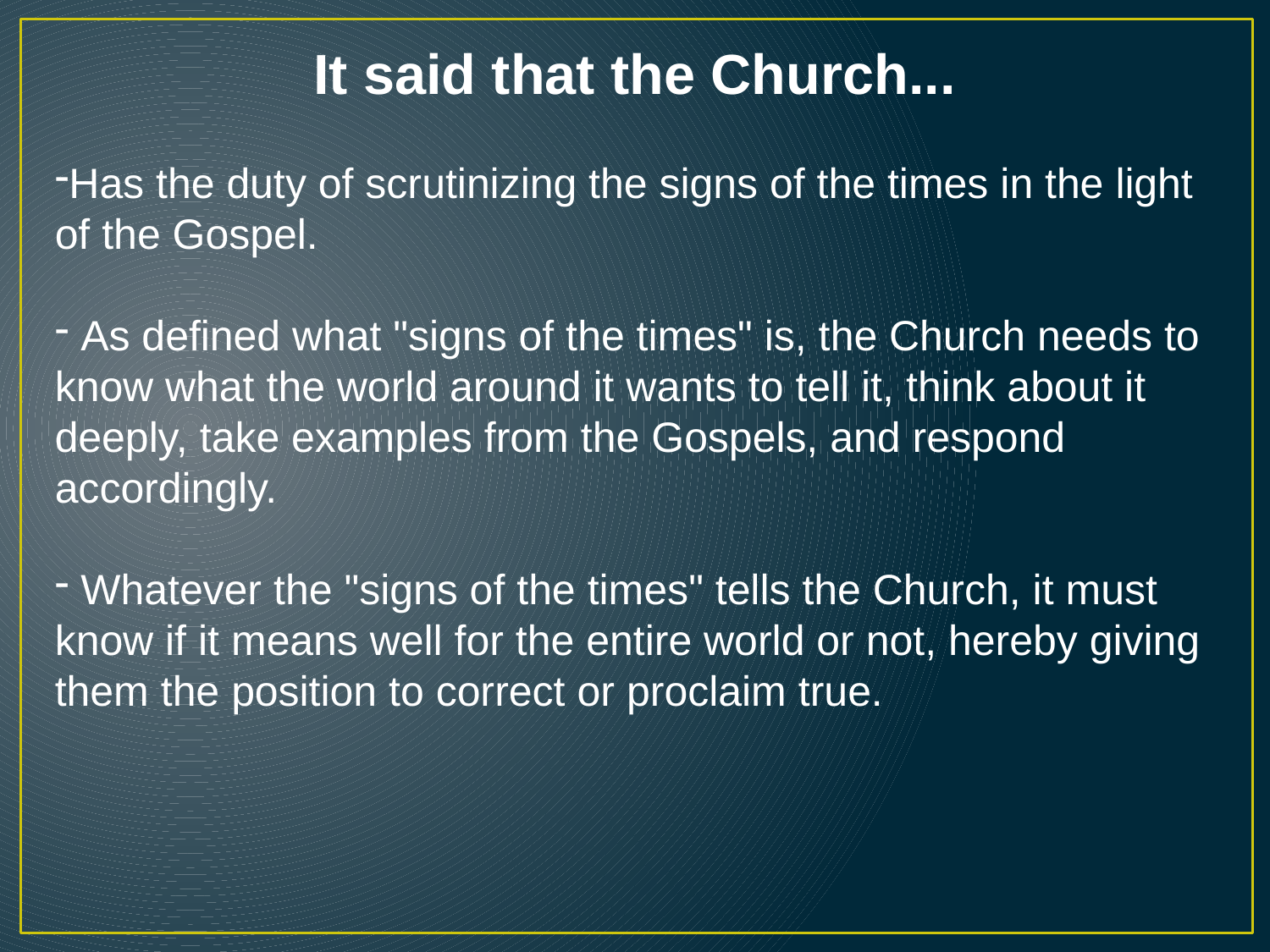

It said that the Church...

Has the duty of scrutinizing the signs of the times in the light of the Gospel.

 As defined what "signs of the times" is, the Church needs to know what the world around it wants to tell it, think about it deeply, take examples from the Gospels, and respond accordingly.

 Whatever the "signs of the times" tells the Church, it must know if it means well for the entire world or not, hereby giving them the position to correct or proclaim true.